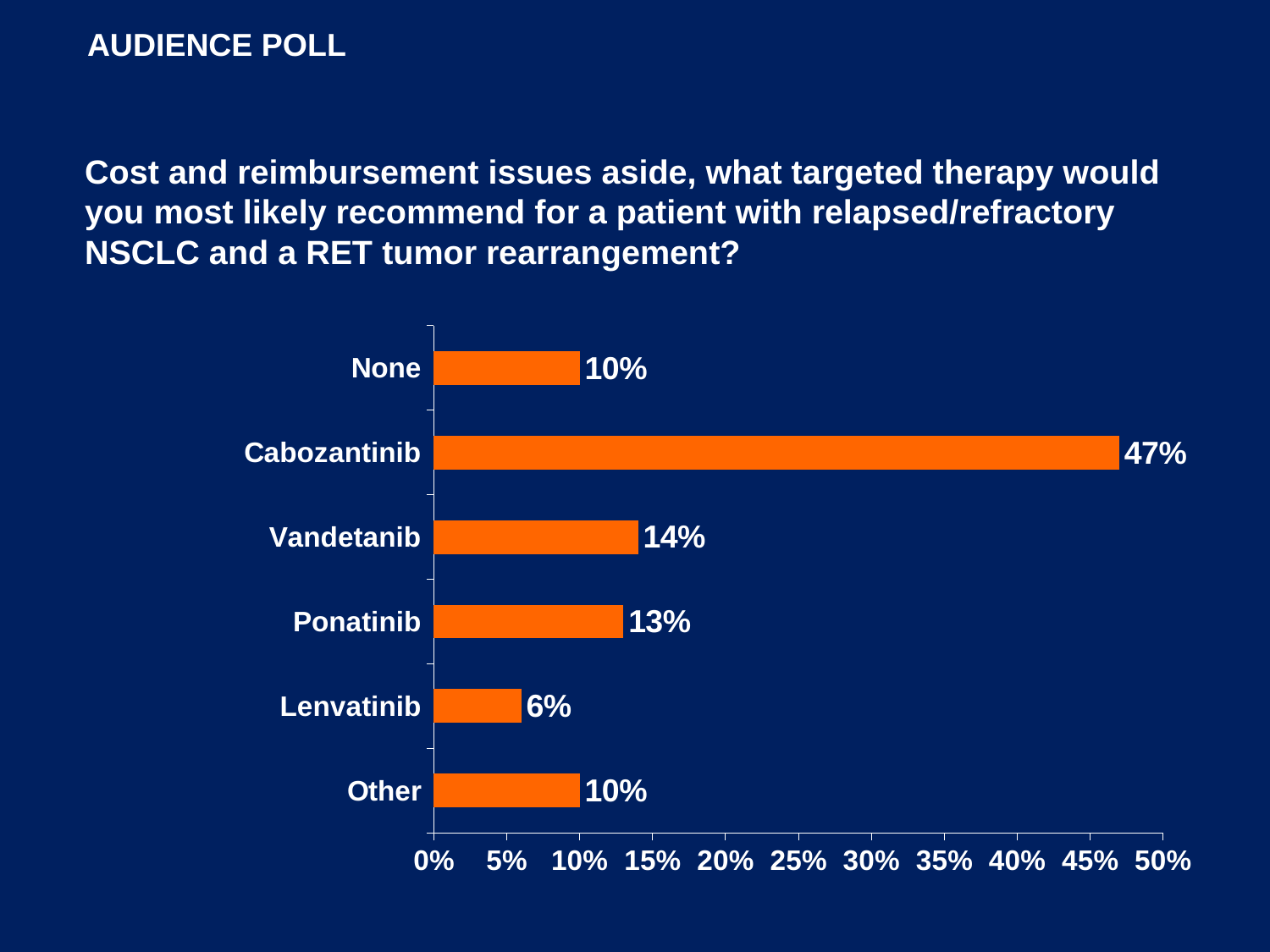

AUDIENCE POLL
Cost and reimbursement issues aside, what targeted therapy would you most likely recommend for a patient with relapsed/refractory NSCLC and a RET tumor rearrangement?

### Chart

| Category | Series 1 |
|---|---|
| Other | 0.1 |
| Lenvatinib | 0.06 |
| Ponatinib | 0.13 |
| Vandetanib | 0.14 |
| Cabozantinib | 0.47 |
| None | 0.1 |